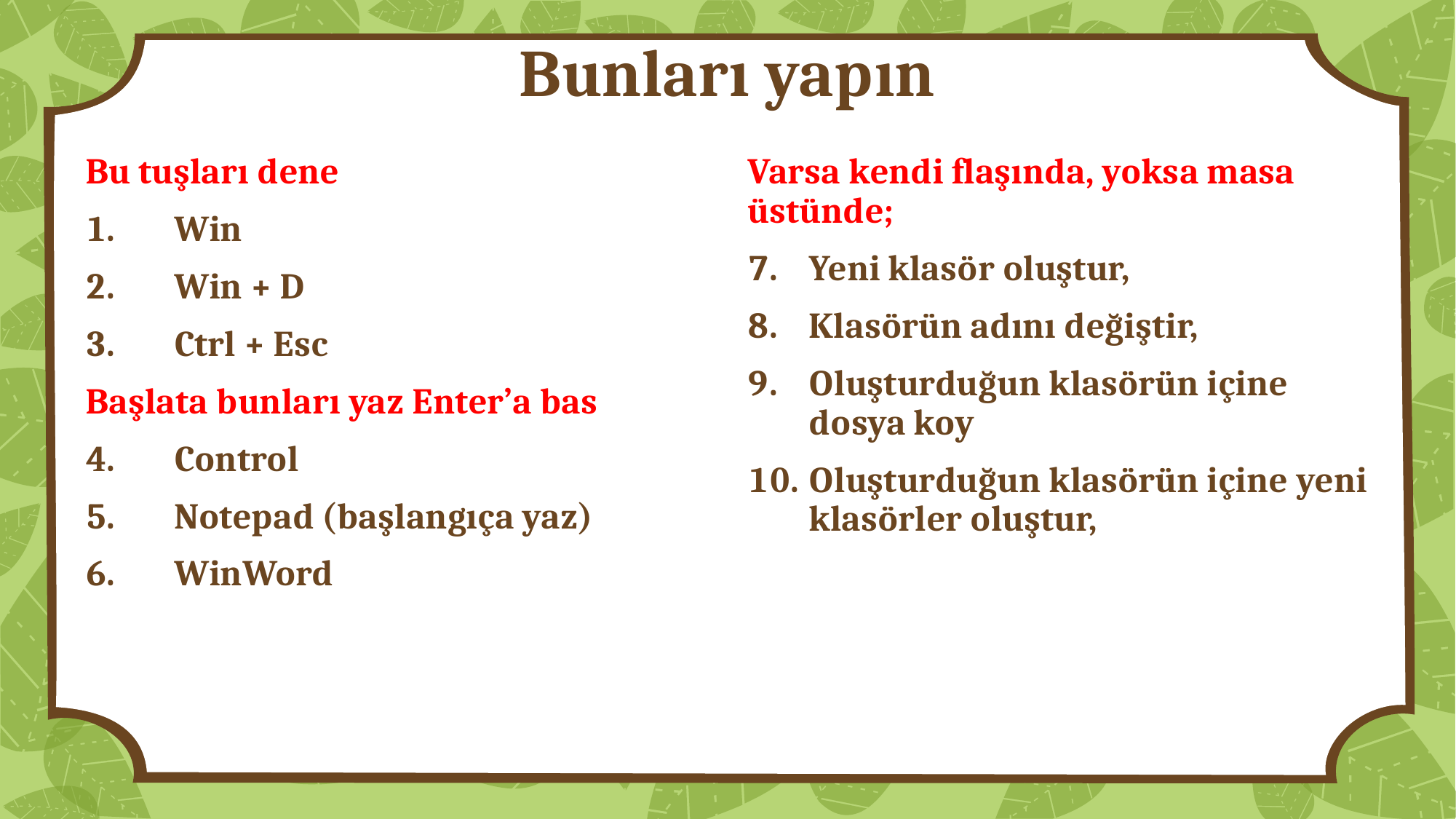

# Bunları yapın
Bu tuşları dene
Win
Win + D
Ctrl + Esc
Başlata bunları yaz Enter’a bas
Control
Notepad (başlangıça yaz)
WinWord
Varsa kendi flaşında, yoksa masa üstünde;
Yeni klasör oluştur,
Klasörün adını değiştir,
Oluşturduğun klasörün içine dosya koy
Oluşturduğun klasörün içine yeni klasörler oluştur,